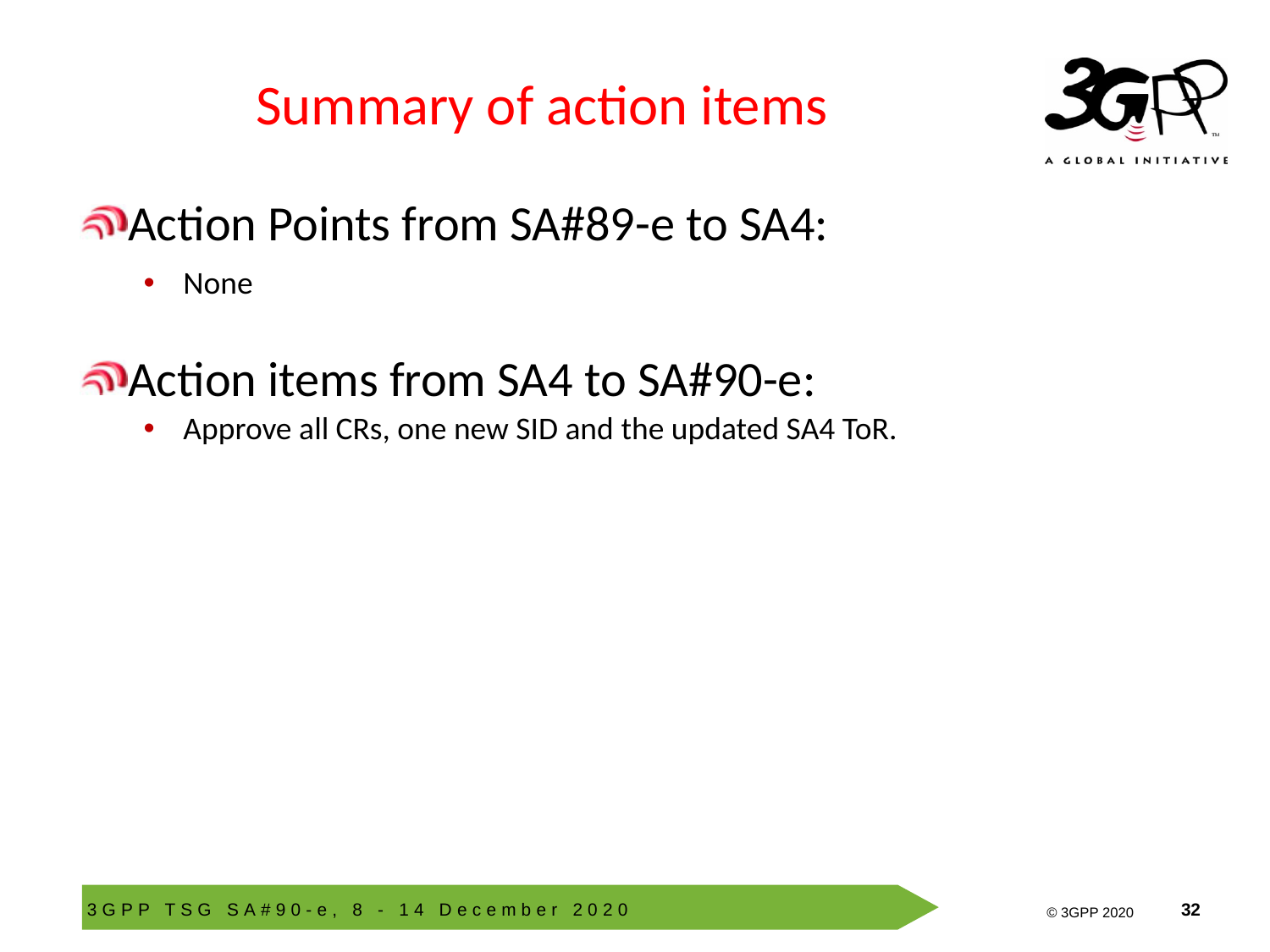

# Summary of action items
Action Points from SA#89-e to SA4:
None
Action items from SA4 to SA#90-e:
Approve all CRs, one new SID and the updated SA4 ToR.